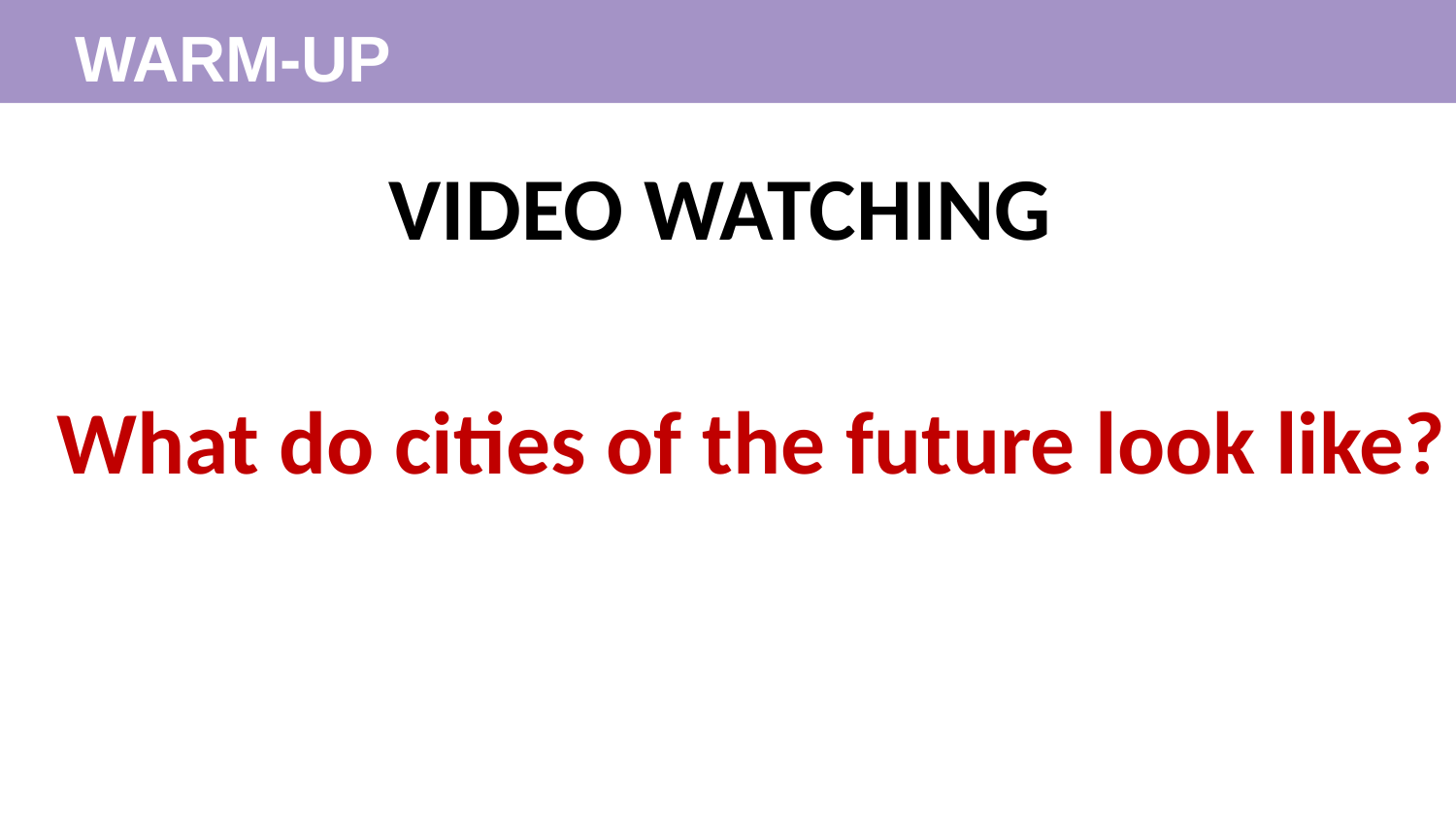

WARM-UP
VIDEO WATCHING
What do cities of the future look like?